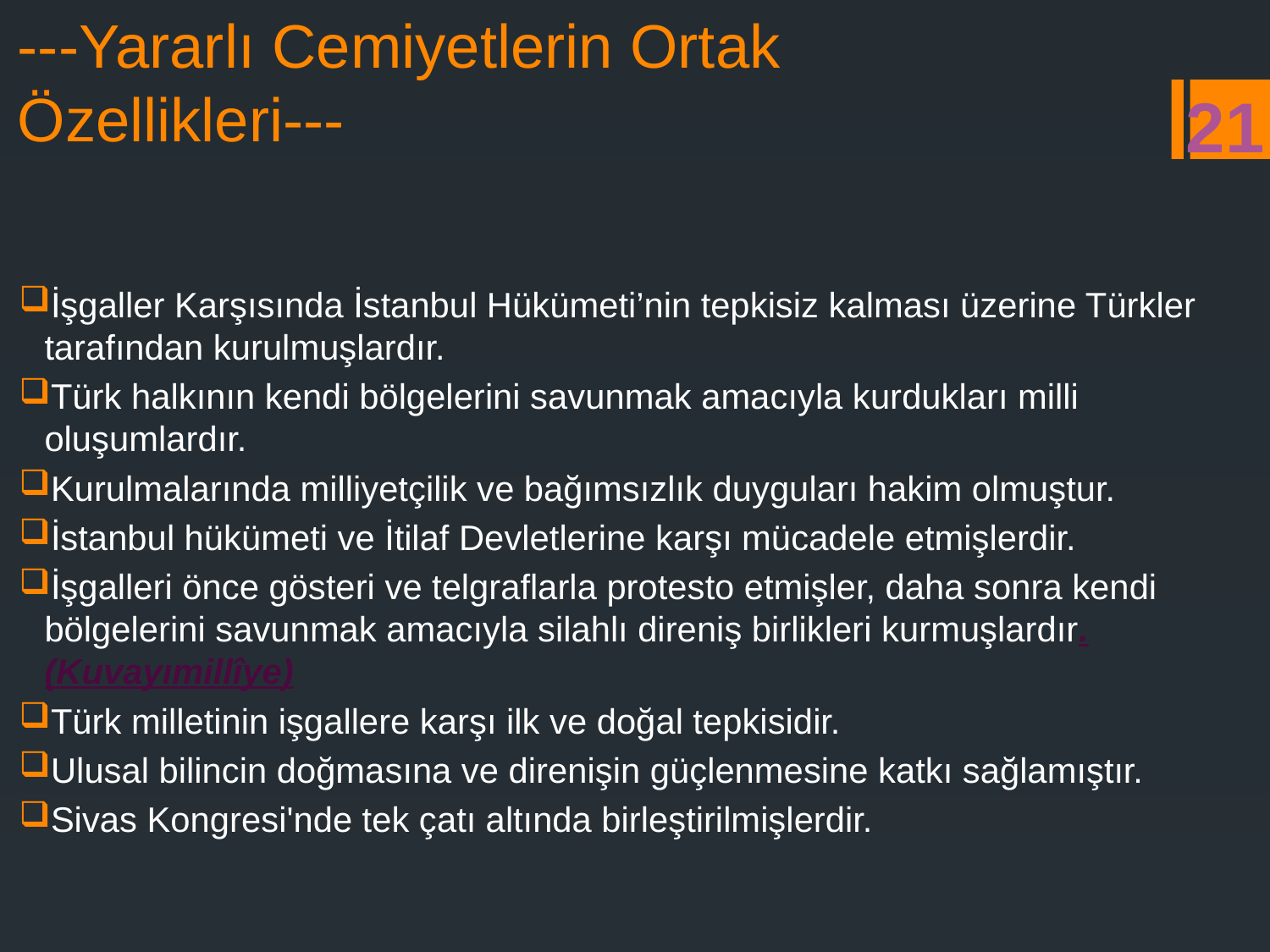

# ---Yararlı Cemiyetlerin Ortak Özellikleri---
21
İşgaller Karşısında İstanbul Hükümeti’nin tepkisiz kalması üzerine Türkler tarafından kurulmuşlardır.
Türk halkının kendi bölgelerini savunmak amacıyla kurdukları milli oluşumlardır.
Kurulmalarında milliyetçilik ve bağımsızlık duyguları hakim olmuştur.
İstanbul hükümeti ve İtilaf Devletlerine karşı mücadele etmişlerdir.
İşgalleri önce gösteri ve telgraflarla protesto etmişler, daha sonra kendi bölgelerini savunmak amacıyla silahlı direniş birlikleri kurmuşlardır.(Kuvayımillîye)
Türk milletinin işgallere karşı ilk ve doğal tepkisidir.
Ulusal bilincin doğmasına ve direnişin güçlenmesine katkı sağlamıştır.
Sivas Kongresi'nde tek çatı altında birleştirilmişlerdir.